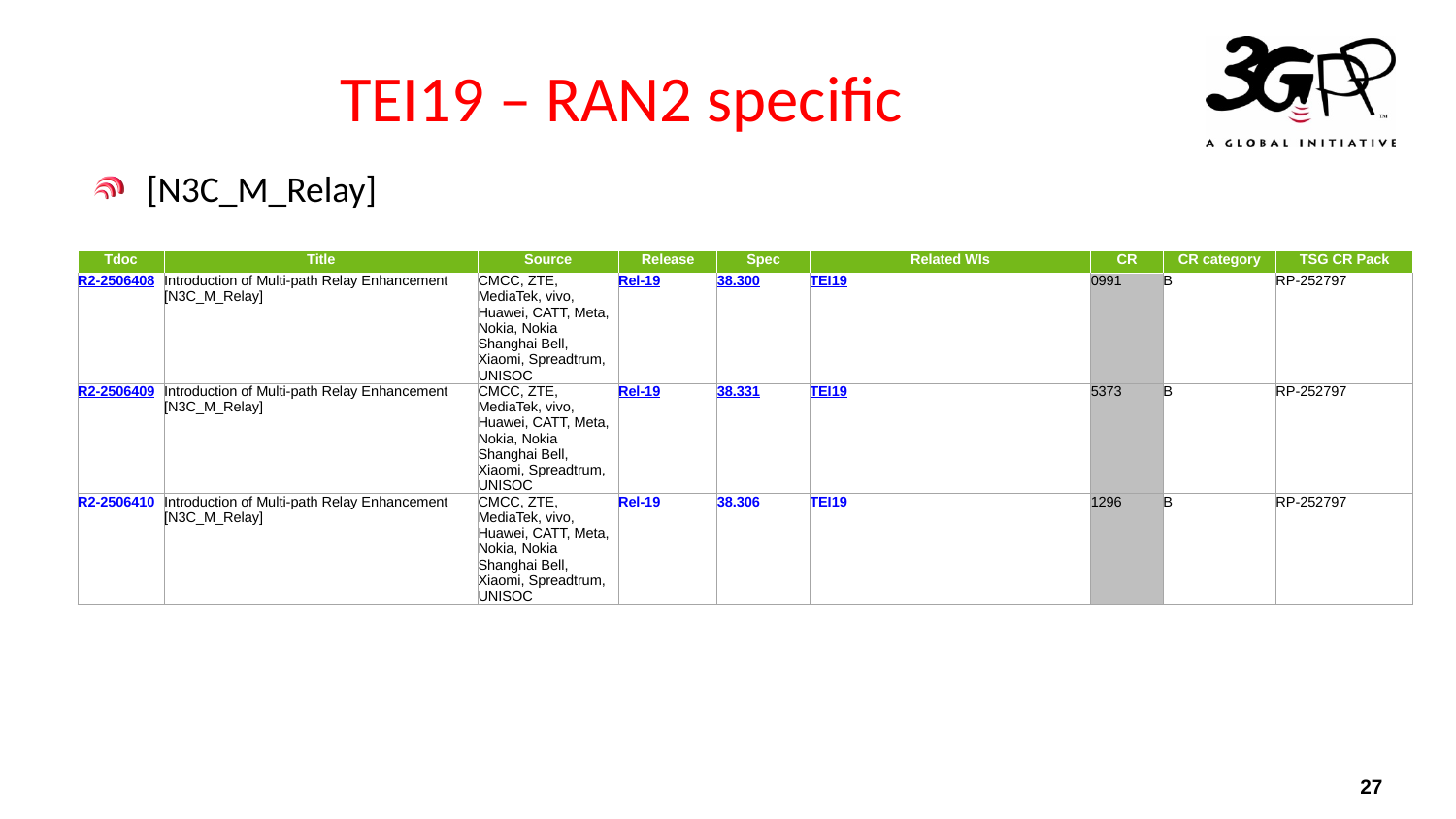

# TEI19 – RAN2 specific
[N3C_M_Relay]
| Tdoc | Title | Source | Release | Spec | Related WIs | CR | CR category | TSG CR Pack |
| --- | --- | --- | --- | --- | --- | --- | --- | --- |
| R2-2506408 | Introduction of Multi-path Relay Enhancement [N3C\_M\_Relay] | CMCC, ZTE, MediaTek, vivo, Huawei, CATT, Meta, Nokia, Nokia Shanghai Bell, Xiaomi, Spreadtrum, UNISOC | Rel-19 | 38.300 | TEI19 | 0991 | B | RP-252797 |
| R2-2506409 | Introduction of Multi-path Relay Enhancement [N3C\_M\_Relay] | CMCC, ZTE, MediaTek, vivo, Huawei, CATT, Meta, Nokia, Nokia Shanghai Bell, Xiaomi, Spreadtrum, UNISOC | Rel-19 | 38.331 | TEI19 | 5373 | B | RP-252797 |
| R2-2506410 | Introduction of Multi-path Relay Enhancement [N3C\_M\_Relay] | CMCC, ZTE, MediaTek, vivo, Huawei, CATT, Meta, Nokia, Nokia Shanghai Bell, Xiaomi, Spreadtrum, UNISOC | Rel-19 | 38.306 | TEI19 | 1296 | B | RP-252797 |